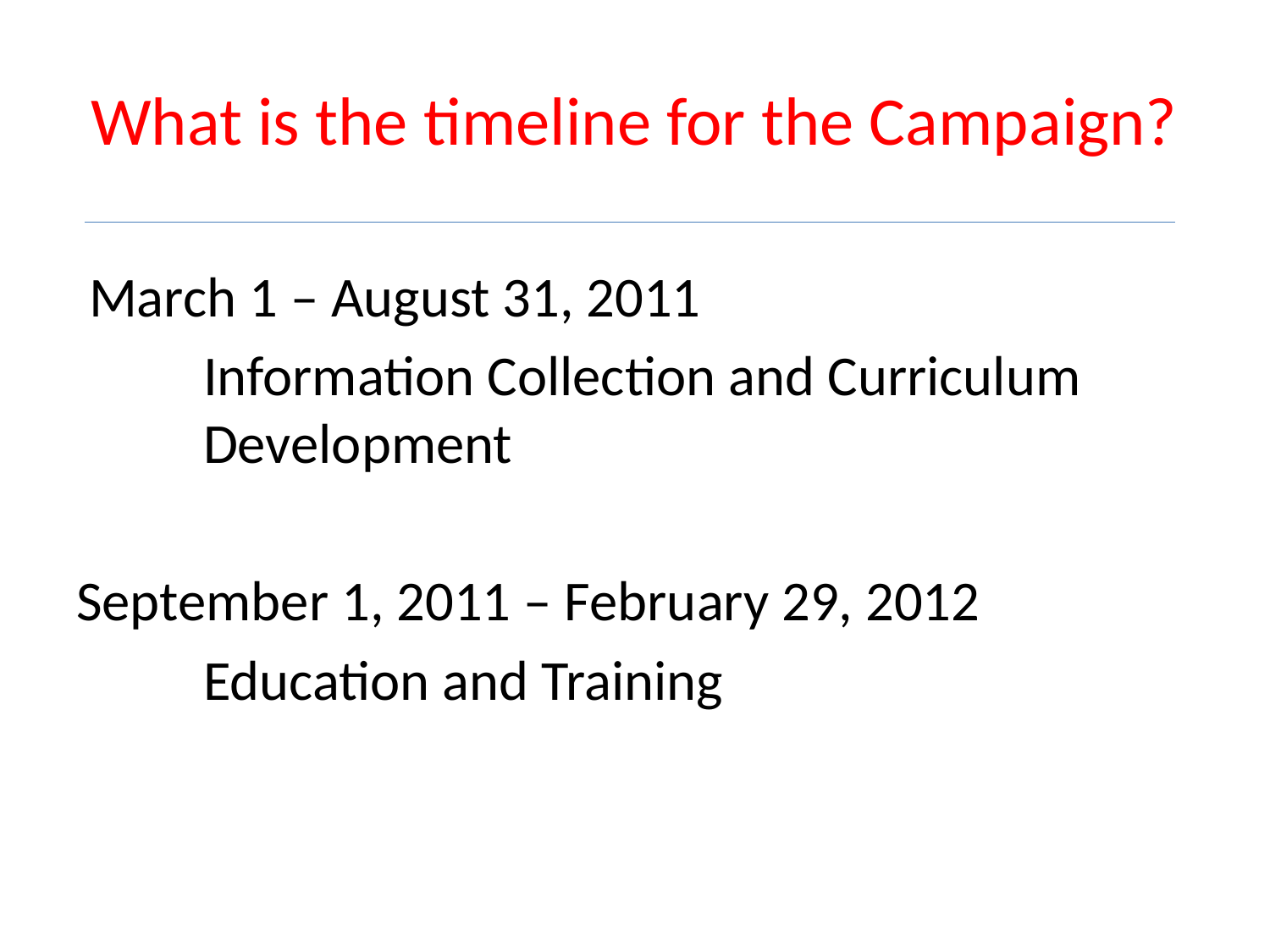

# What is the timeline for the Campaign?
 March 1 – August 31, 2011
	Information Collection and Curriculum 	Development

September 1, 2011 – February 29, 2012
	Education and Training